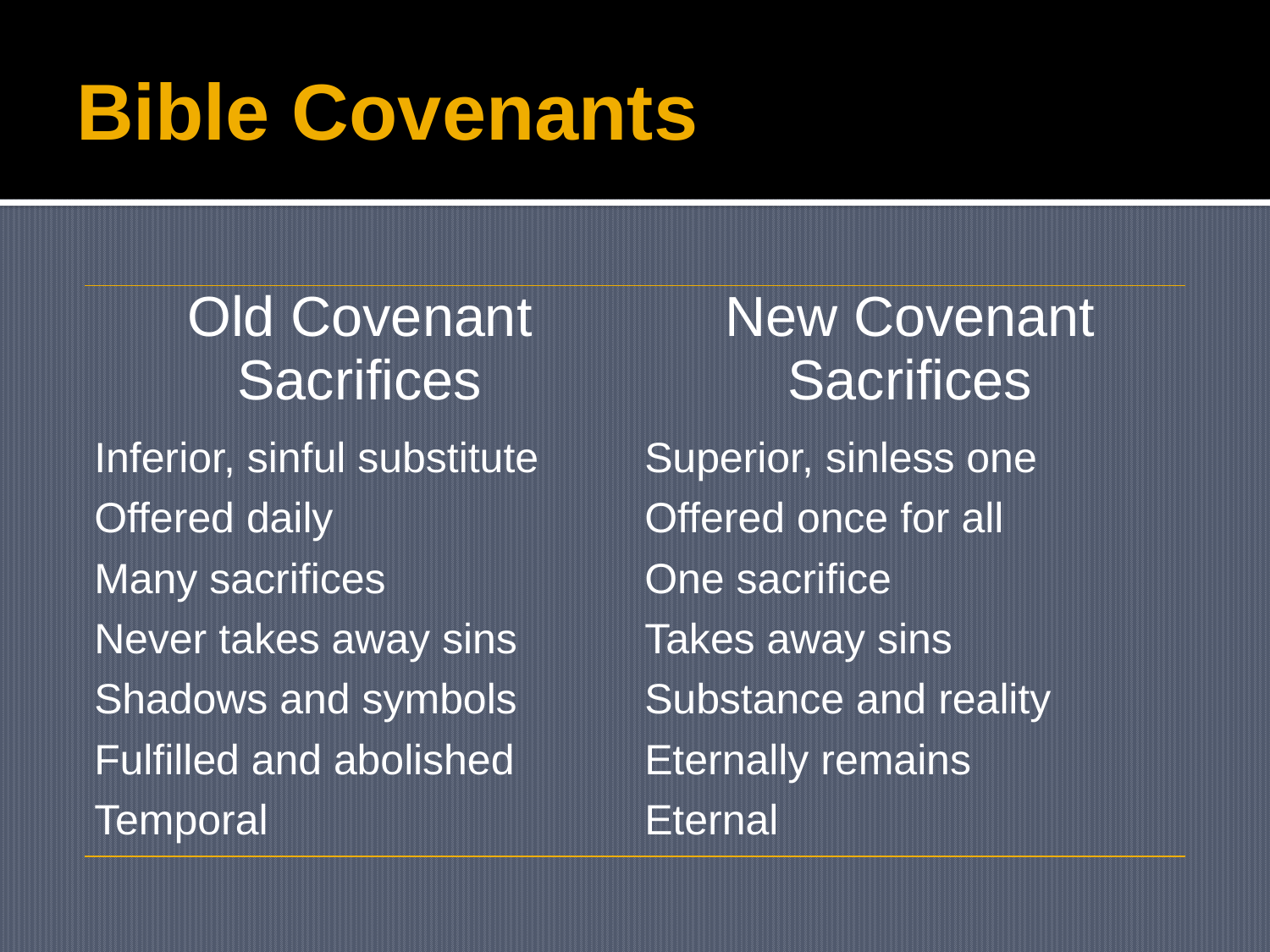

# Bible Covenants
| Old Covenant Sacrifices | New Covenant Sacrifices |
| --- | --- |
| Inferior, sinful substitute | Superior, sinless one |
| Offered daily | Offered once for all |
| Many sacrifices | One sacrifice |
| Never takes away sins | Takes away sins |
| Shadows and symbols | Substance and reality |
| Fulfilled and abolished | Eternally remains |
| Temporal | Eternal |